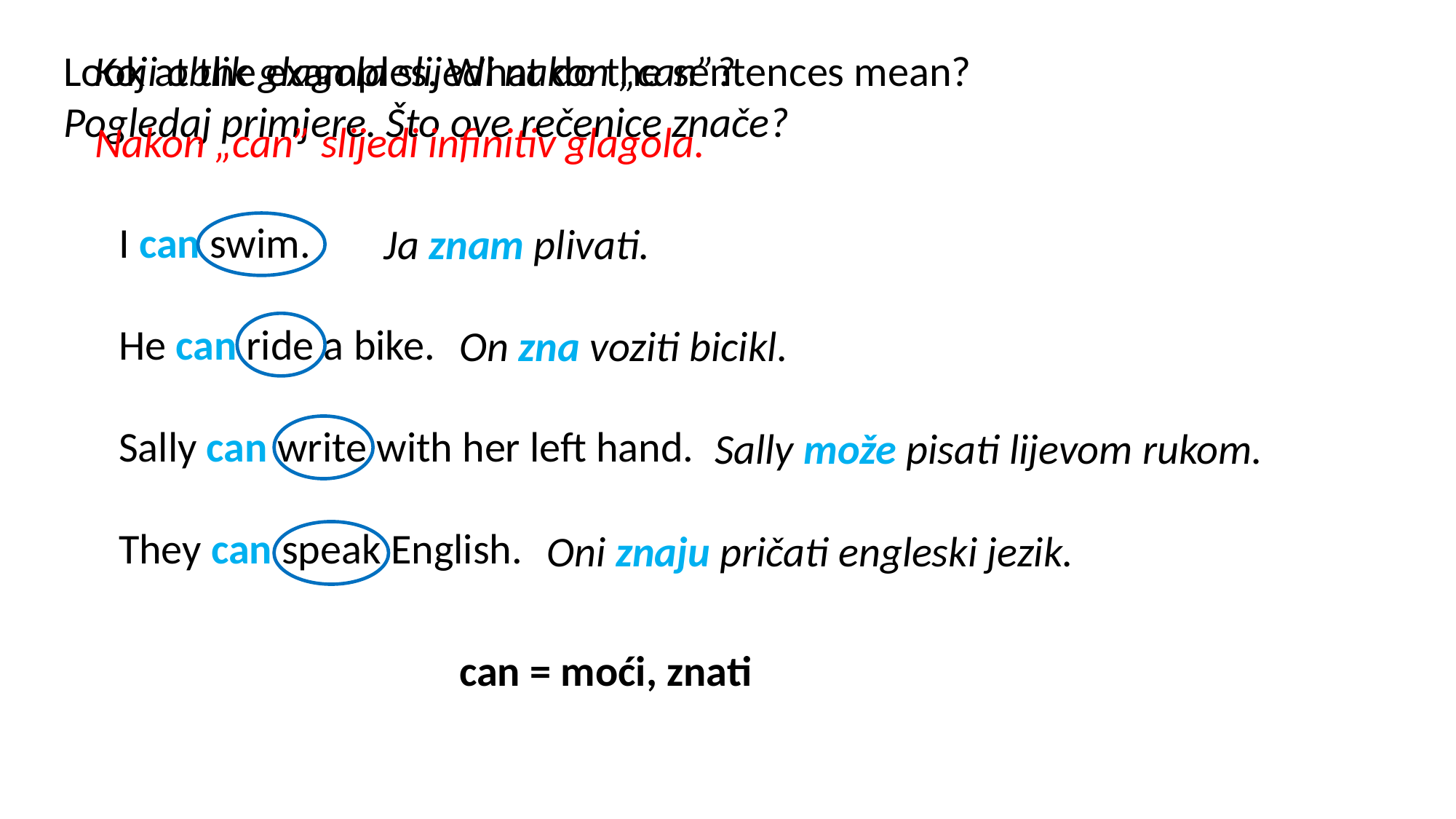

Look at the examples. What do the sentences mean?
Pogledaj primjere. Što ove rečenice znače?
Koji oblik glagola slijedi nakon „can”?
Nakon „can” slijedi infinitiv glagola.
I can swim.

He can ride a bike.

Sally can write with her left hand.

They can speak English.
Ja znam plivati.

On zna voziti bicikl.

Sally može pisati lijevom rukom.
Oni znaju pričati engleski jezik.

can = moći, znati